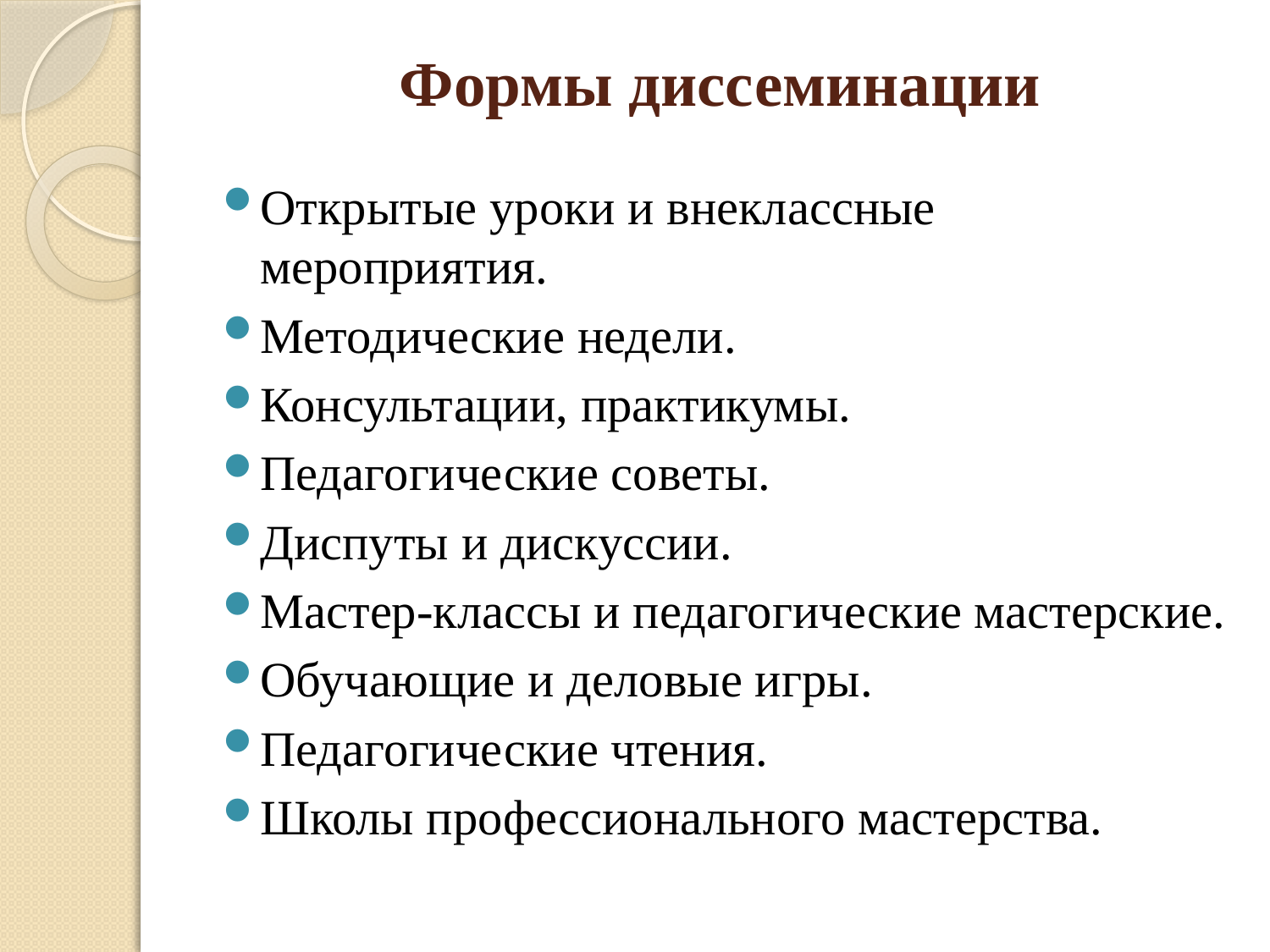

# Формы диссеминации
Открытые уроки и внеклассные мероприятия.
Методические недели.
Консультации, практикумы.
Педагогические советы.
Диспуты и дискуссии.
Мастер-классы и педагогические мастерские.
Обучающие и деловые игры.
Педагогические чтения.
Школы профессионального мастерства.